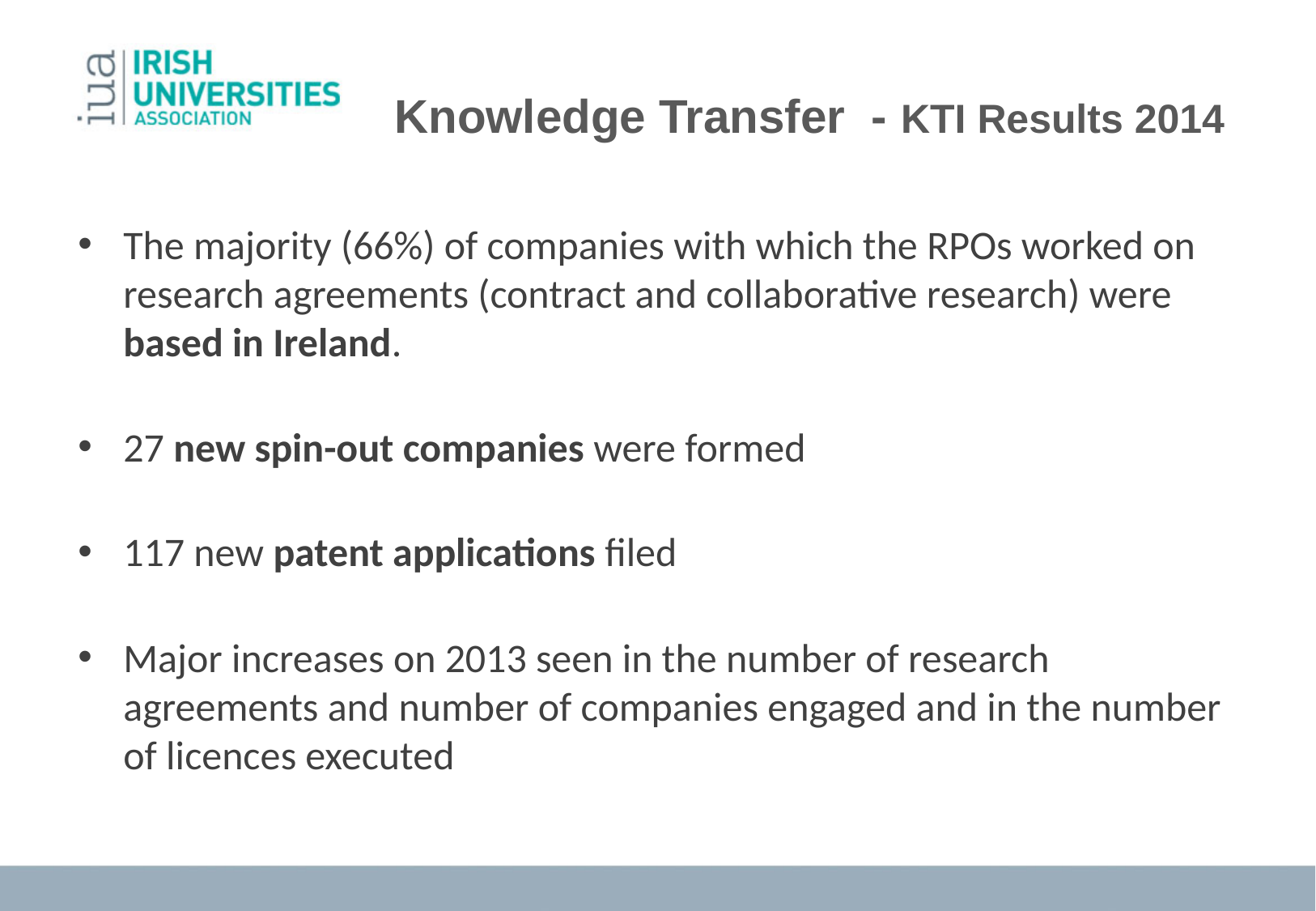

Knowledge Transfer  - KTI Results 2014
The majority (66%) of companies with which the RPOs worked on research agreements (contract and collaborative research) were based in Ireland.
27 new spin-out companies were formed
117 new patent applications filed
Major increases on 2013 seen in the number of research agreements and number of companies engaged and in the number of licences executed